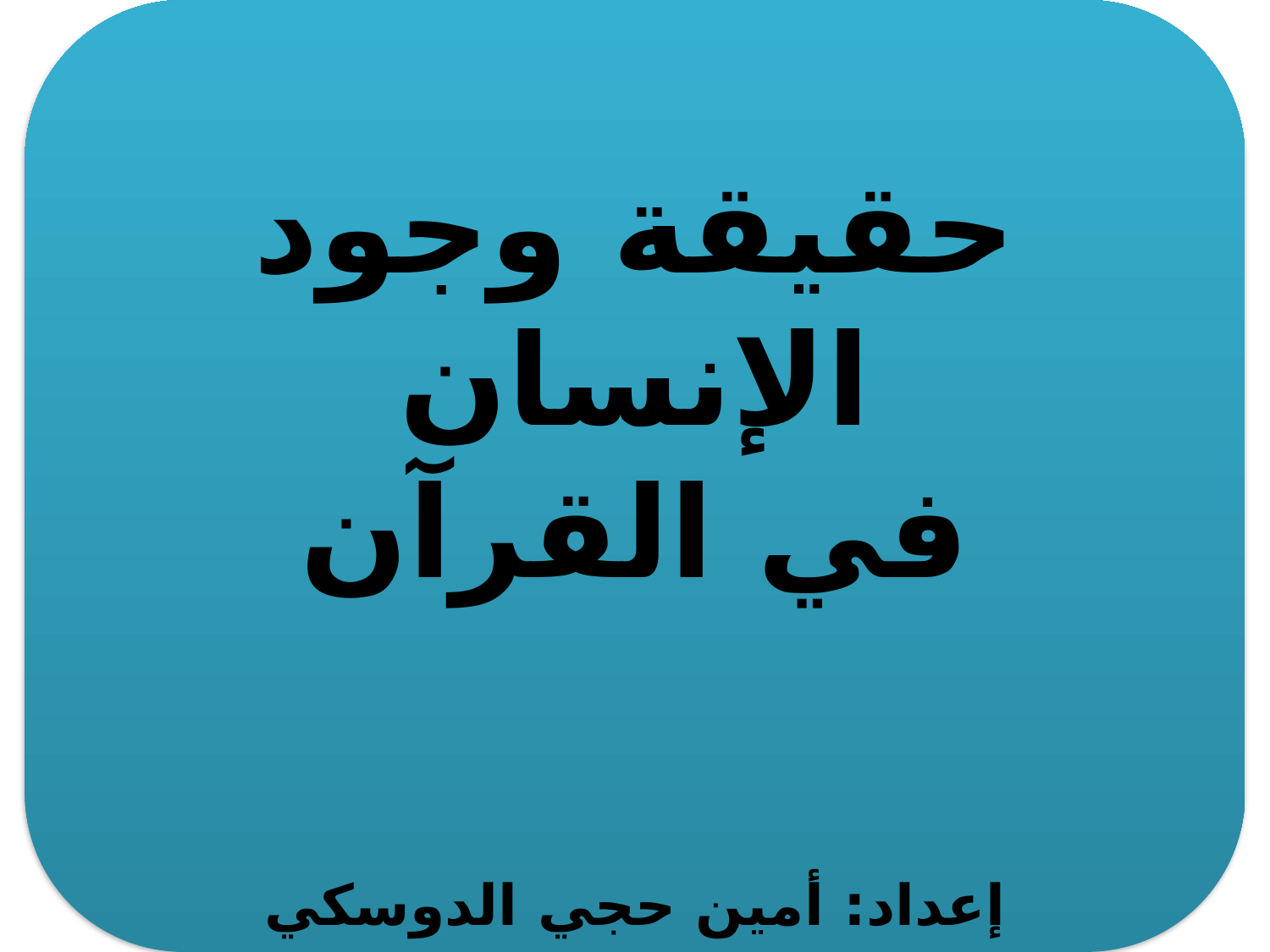

حقيقة وجود الإنسان
في القرآن

إعداد: أمين حجي الدوسكي